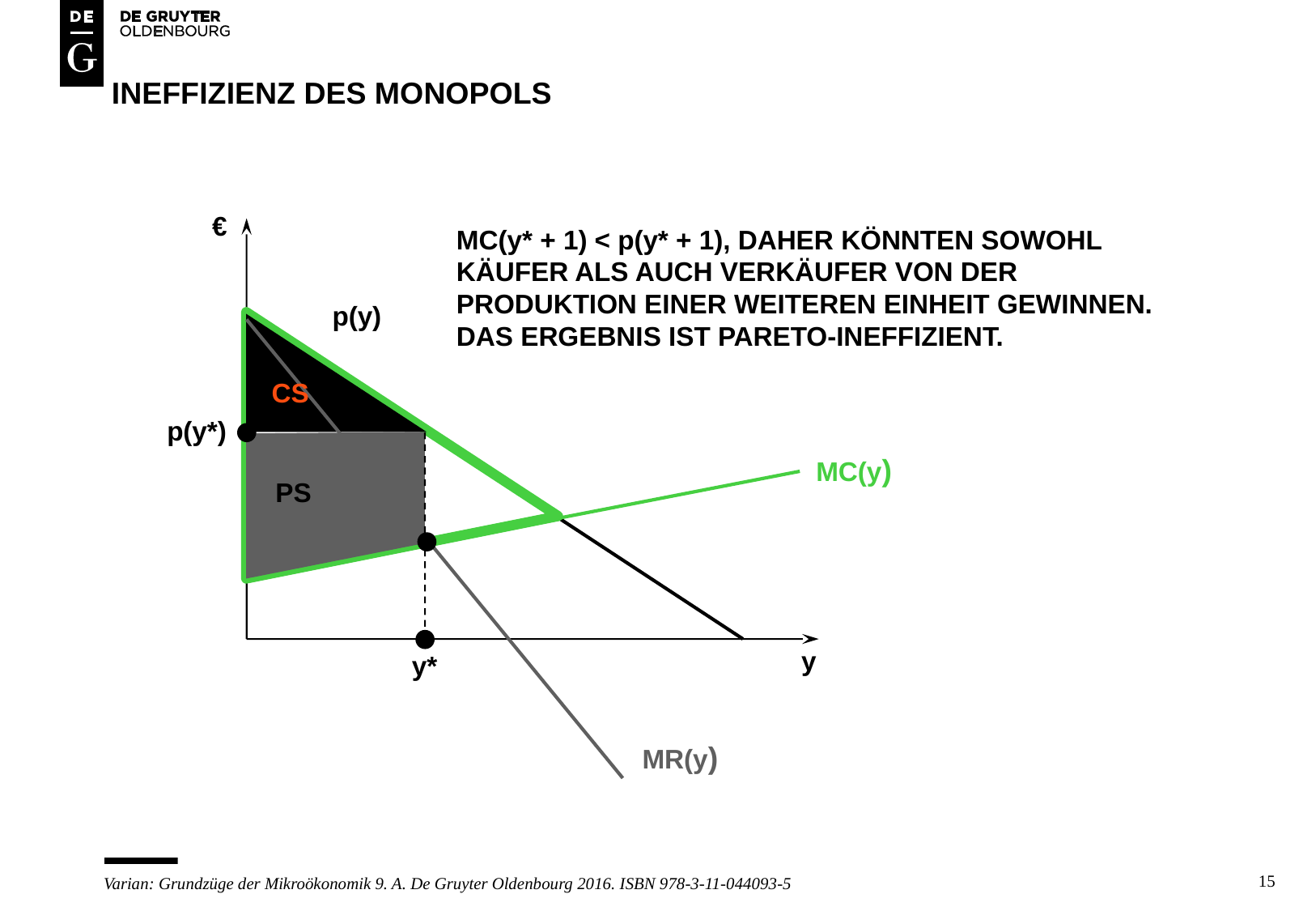

# Ineffizienz des monopols

€
MC(y* + 1) < p(y* + 1), DAHER KÖNNTEN SOWOHL
KÄUFER ALS AUCH VERKÄUFER VON DER
PRODUKTION EINER WEITEREN EINHEIT GEWINNEN.
DAS ERGEBNIS IST PARETO-INEFFIZIENT.

p(y)

CS
p(y*)

MC(y)
PS

y

y*
MR(y)
15
Varian: Grundzüge der Mikroökonomik 9. A. De Gruyter Oldenbourg 2016. ISBN 978-3-11-044093-5